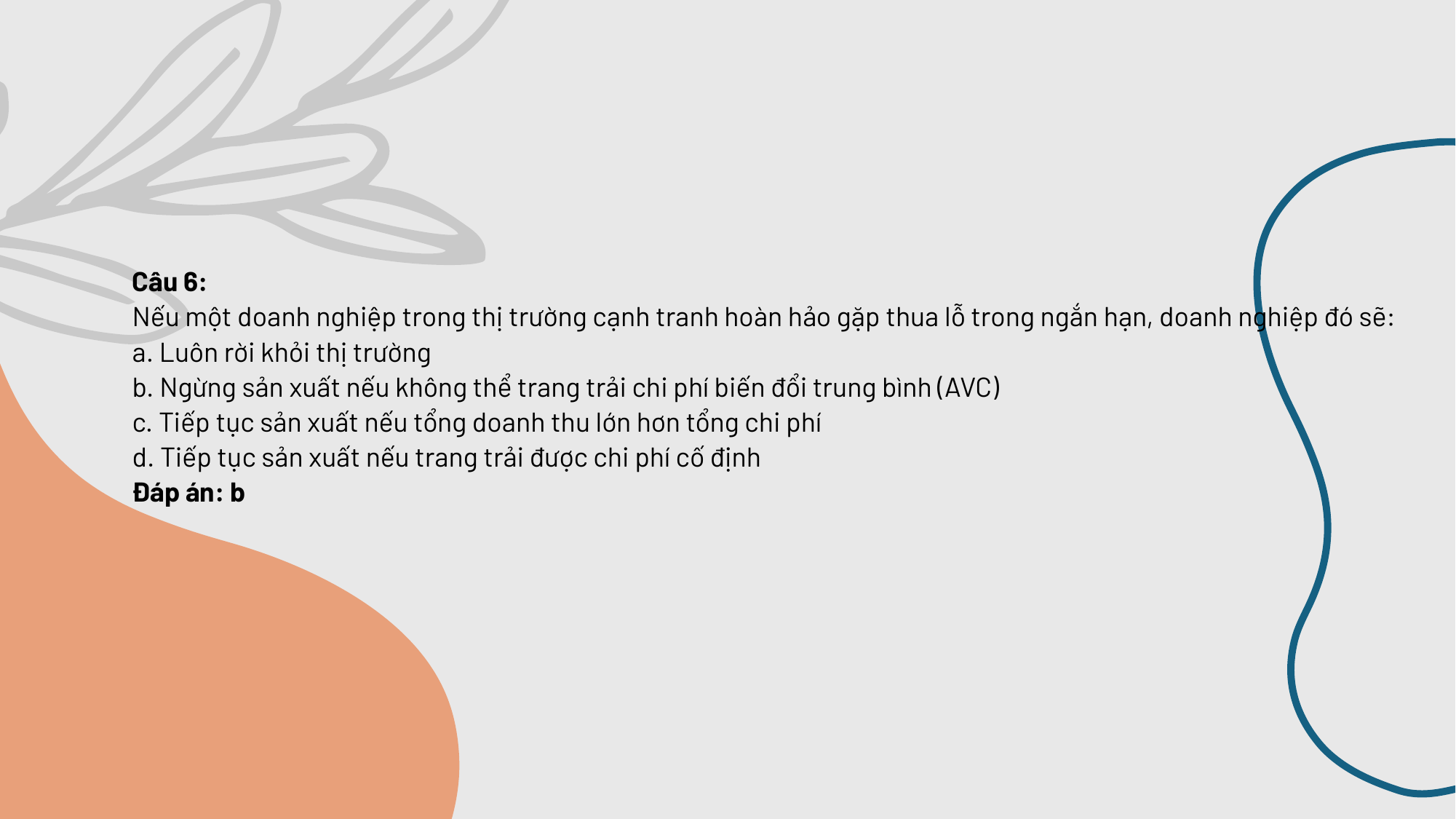

# Câu 6: Nếu một doanh nghiệp trong thị trường cạnh tranh hoàn hảo gặp thua lỗ trong ngắn hạn, doanh nghiệp đó sẽ: a. Luôn rời khỏi thị trường b. Ngừng sản xuất nếu không thể trang trải chi phí biến đổi trung bình (AVC) c. Tiếp tục sản xuất nếu tổng doanh thu lớn hơn tổng chi phí d. Tiếp tục sản xuất nếu trang trải được chi phí cố định Đáp án: b